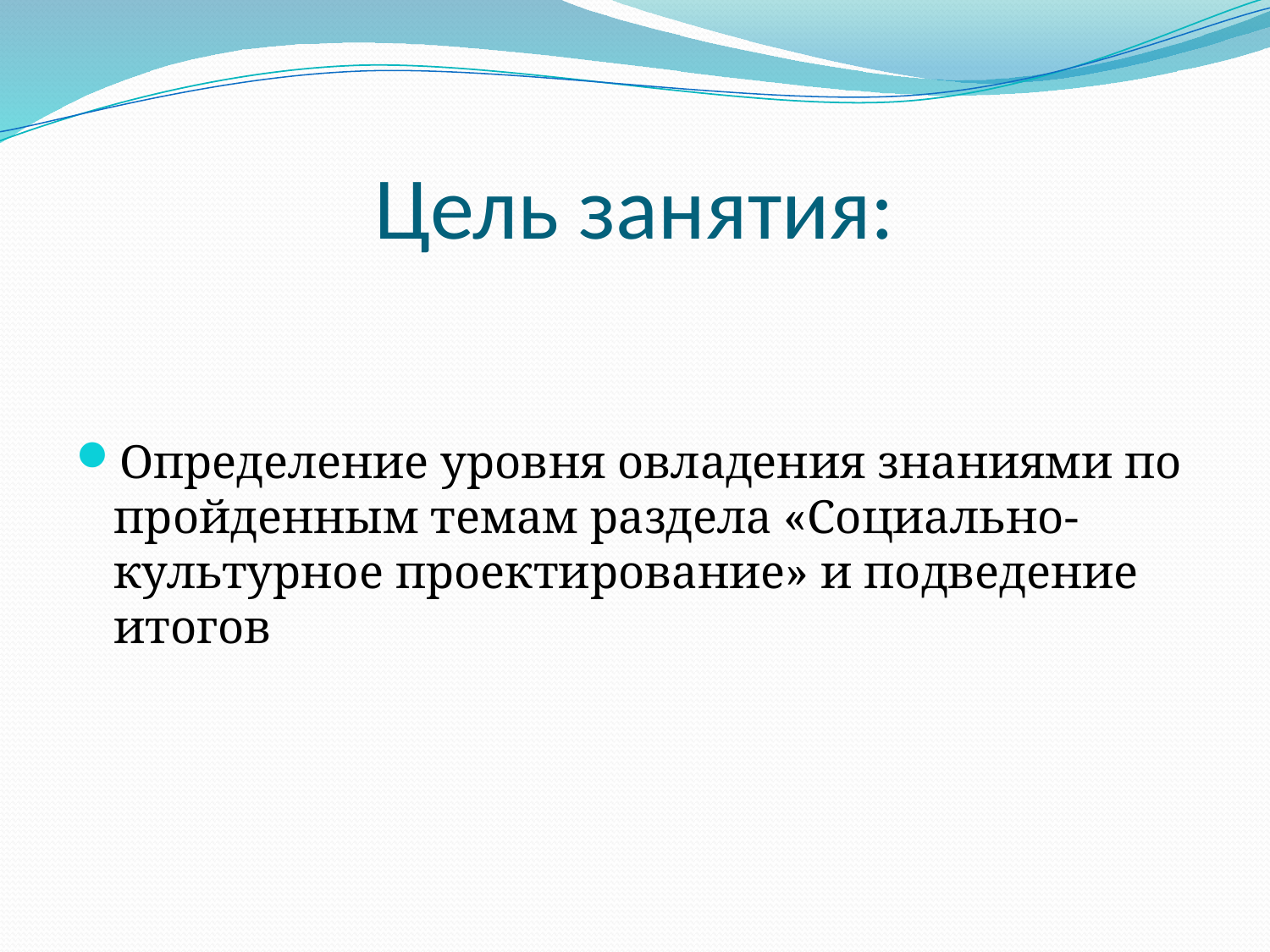

# Цель занятия:
Определение уровня овладения знаниями по пройденным темам раздела «Социально-культурное проектирование» и подведение итогов